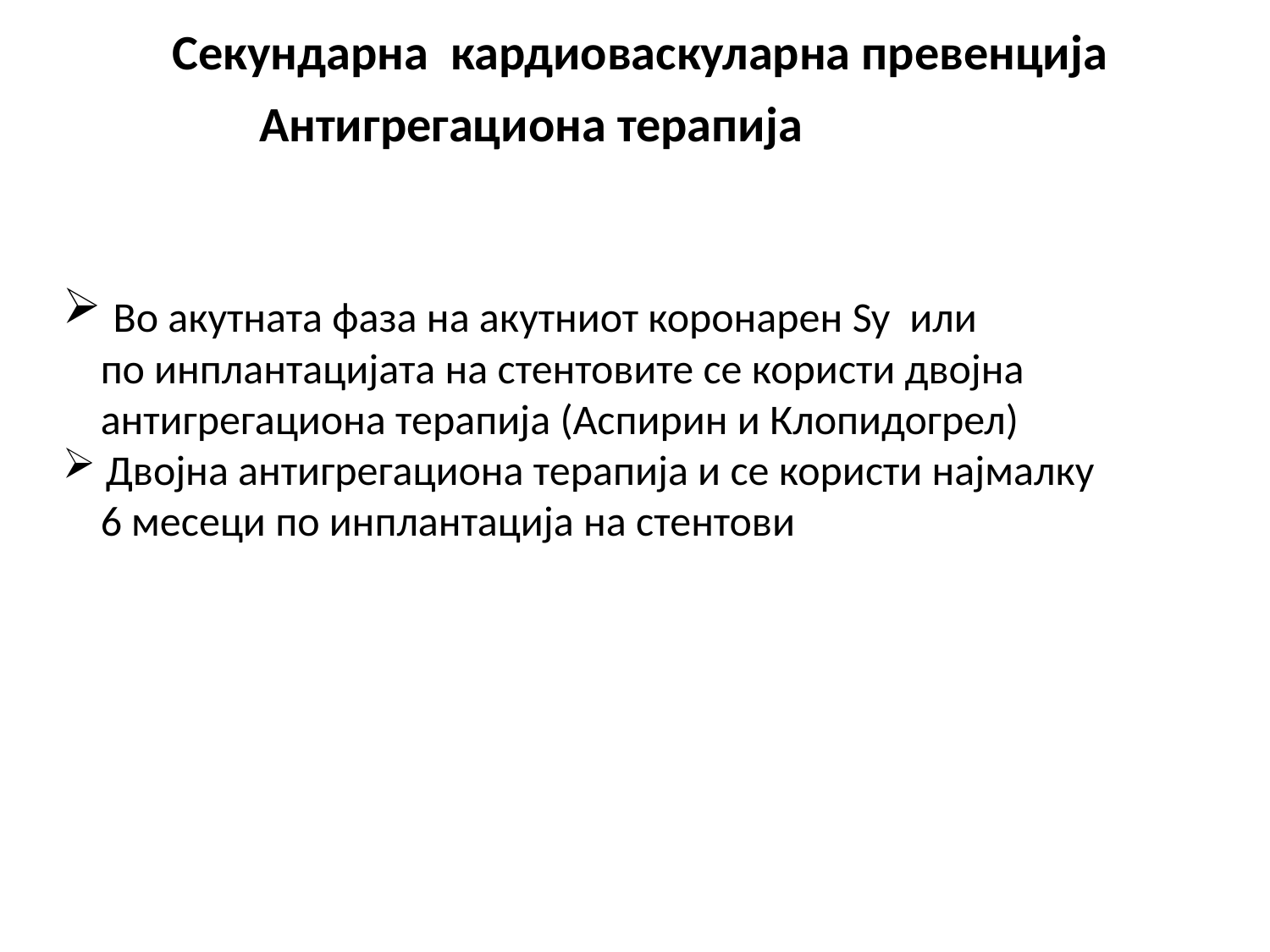

# Секундарна  кардиоваскуларна превенција
                      Антигрегациона терапија
 Во акутната фаза на акутниот коронарен Sy  или
    по инплантацијата на стентовите се користи двојна
    антигрегациона терапија (Аспирин и Клопидогрел)
 Двојна антигрегациона терапија и се користи најмалку
    6 месеци по инплантација на стентови